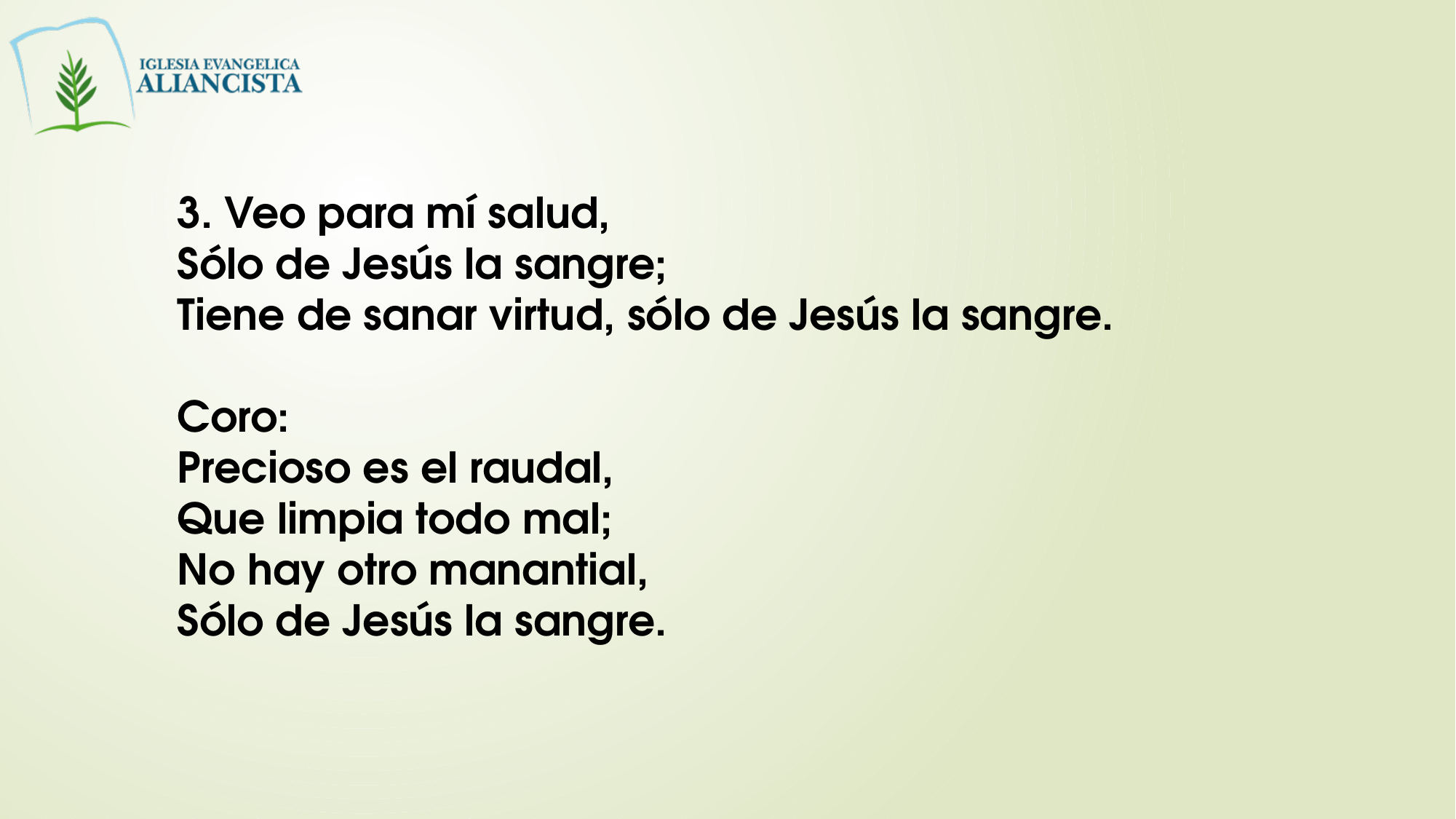

3. Veo para mí salud,
Sólo de Jesús la sangre;
Tiene de sanar virtud, sólo de Jesús la sangre.

Coro:
Precioso es el raudal,
Que limpia todo mal;
No hay otro manantial,
Sólo de Jesús la sangre.